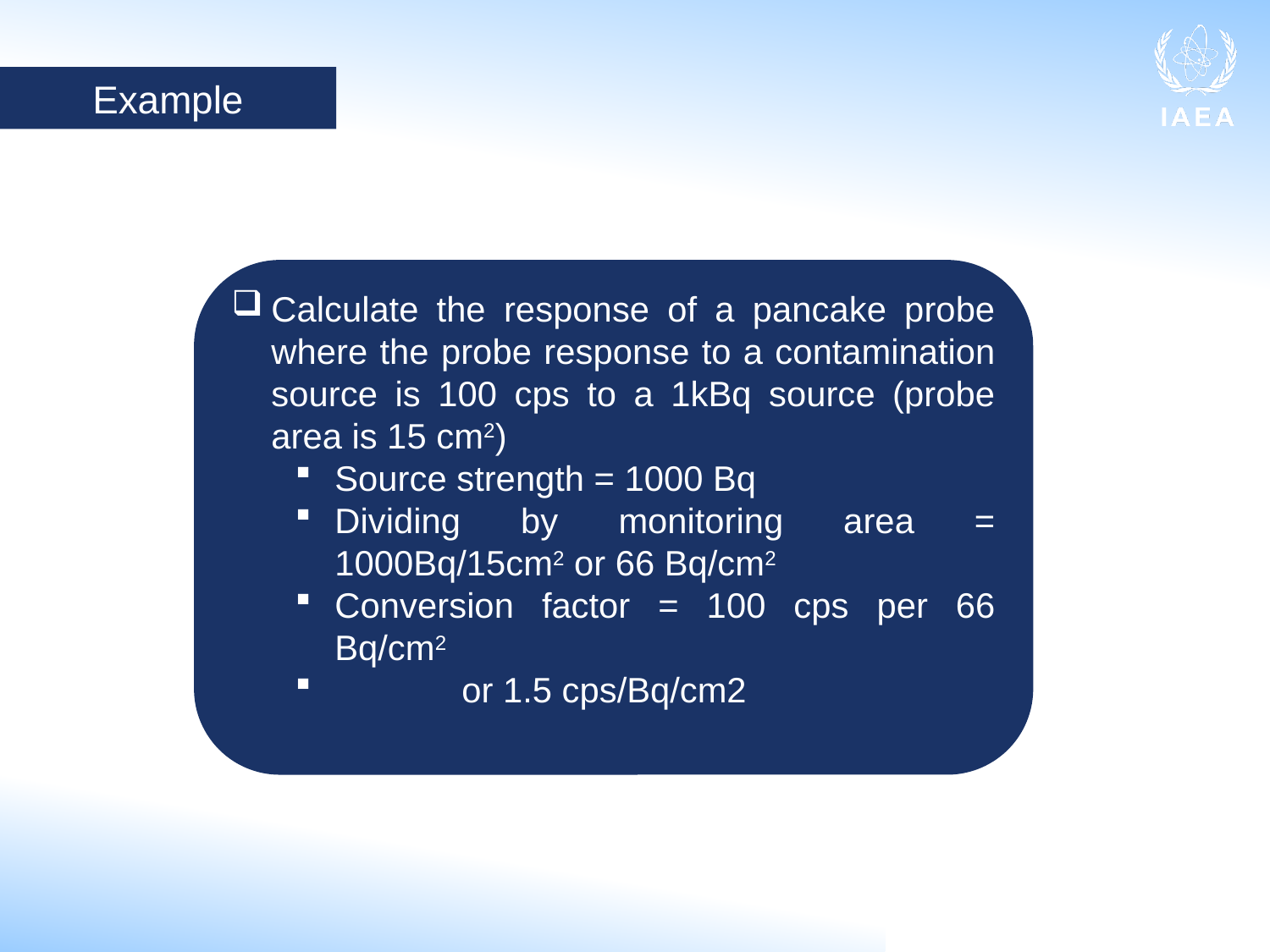

Example
Calculate the response of a pancake probe where the probe response to a contamination source is 100 cps to a 1kBq source (probe area is 15 cm2)
Source strength = 1000 Bq
Dividing by monitoring area = 1000Bq/15cm2 or 66 Bq/cm2
Conversion factor = 100 cps per 66 Bq/cm2
	or 1.5 cps/Bq/cm2